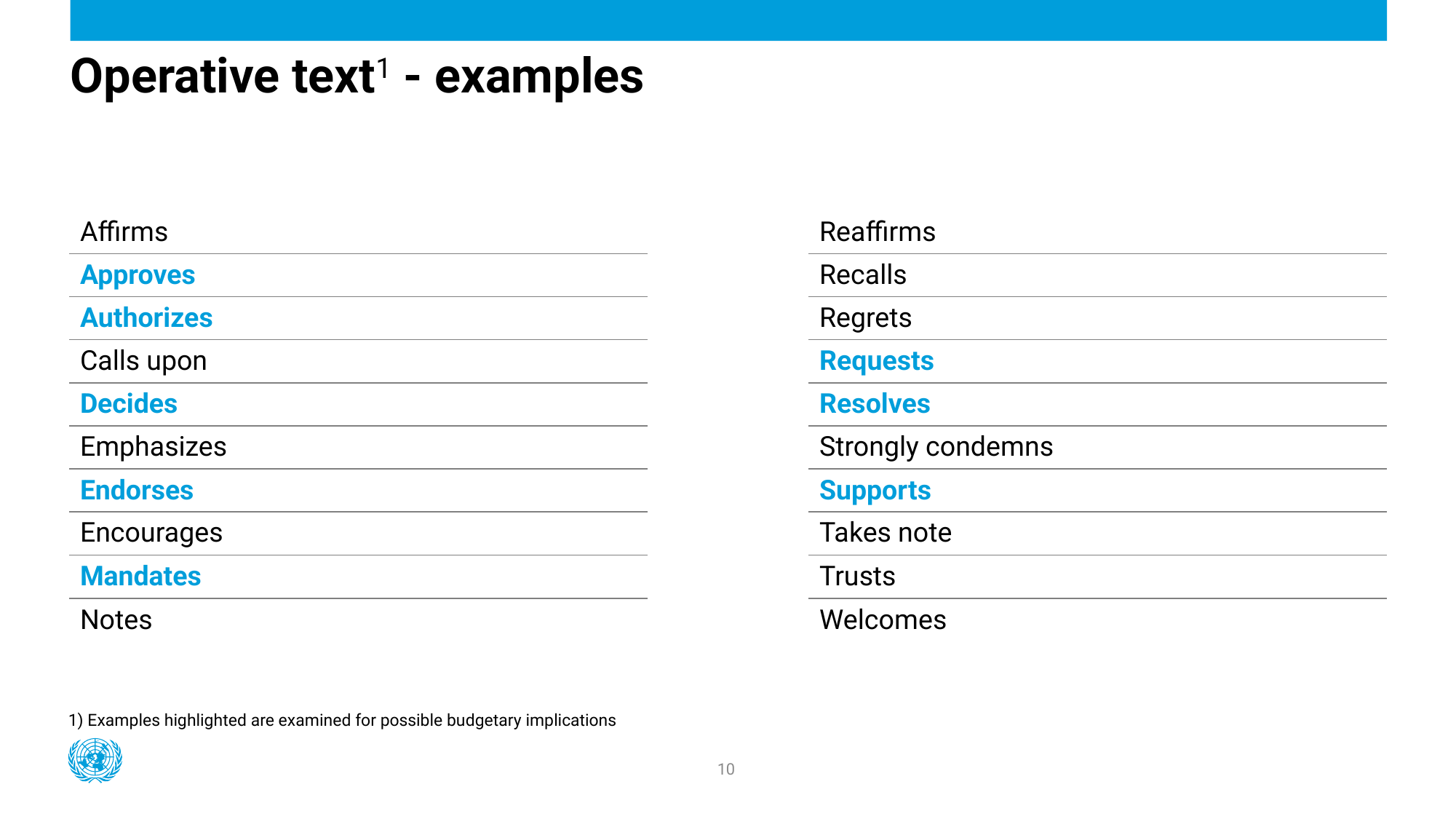

# Operative text1 - examples
| Affirms |
| --- |
| Approves |
| Authorizes |
| Calls upon |
| Decides |
| Emphasizes |
| Endorses |
| Encourages |
| Mandates |
| Notes |
| Reaffirms |
| --- |
| Recalls |
| Regrets |
| Requests |
| Resolves |
| Strongly condemns |
| Supports |
| Takes note |
| Trusts |
| Welcomes |
1) Examples highlighted are examined for possible budgetary implications
10